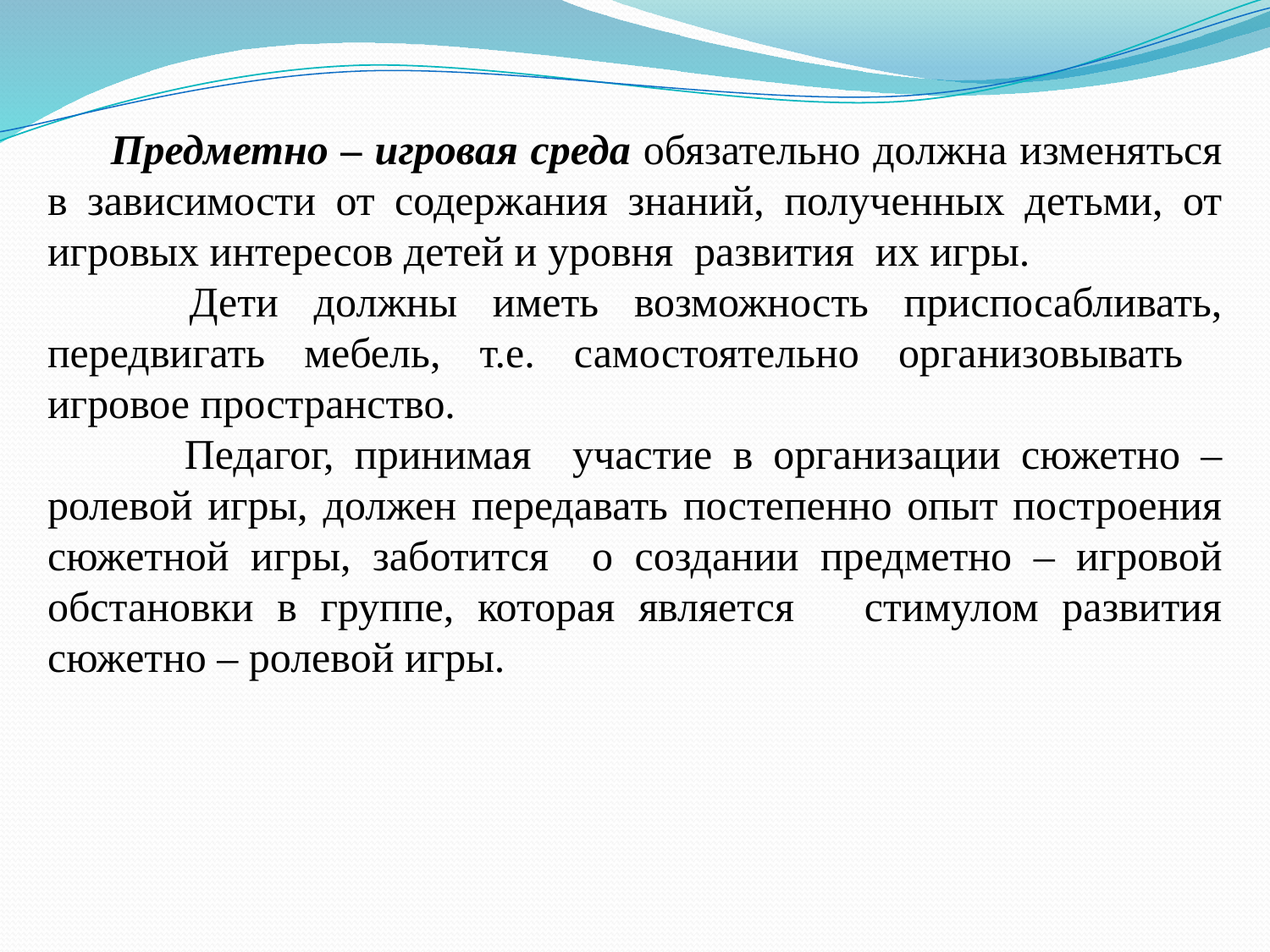

Предметно – игровая среда обязательно должна изменяться в зависимости от содержания знаний, полученных детьми, от игровых интересов детей и уровня  развития  их игры.
    Дети должны иметь возможность приспосабливать, передвигать мебель, т.е. самостоятельно организовывать  игровое пространство.
 	Педагог, принимая  участие в организации сюжетно – ролевой игры, должен передавать постепенно опыт построения сюжетной игры, заботится  о создании предметно – игровой обстановки в группе, которая является   стимулом развития сюжетно – ролевой игры.